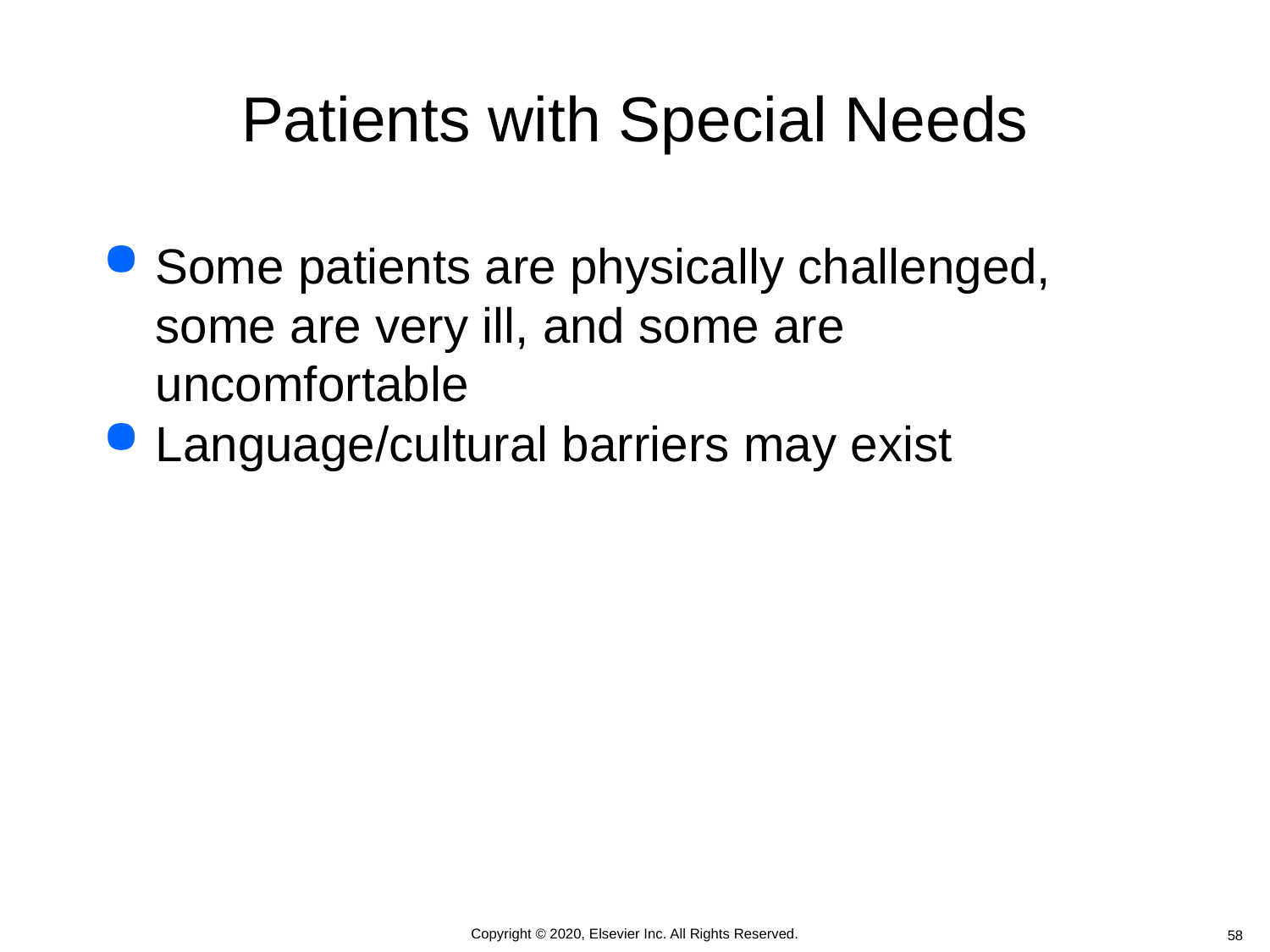

# Patients with Special Needs
Some patients are physically challenged, some are very ill, and some are uncomfortable
Language/cultural barriers may exist

 58